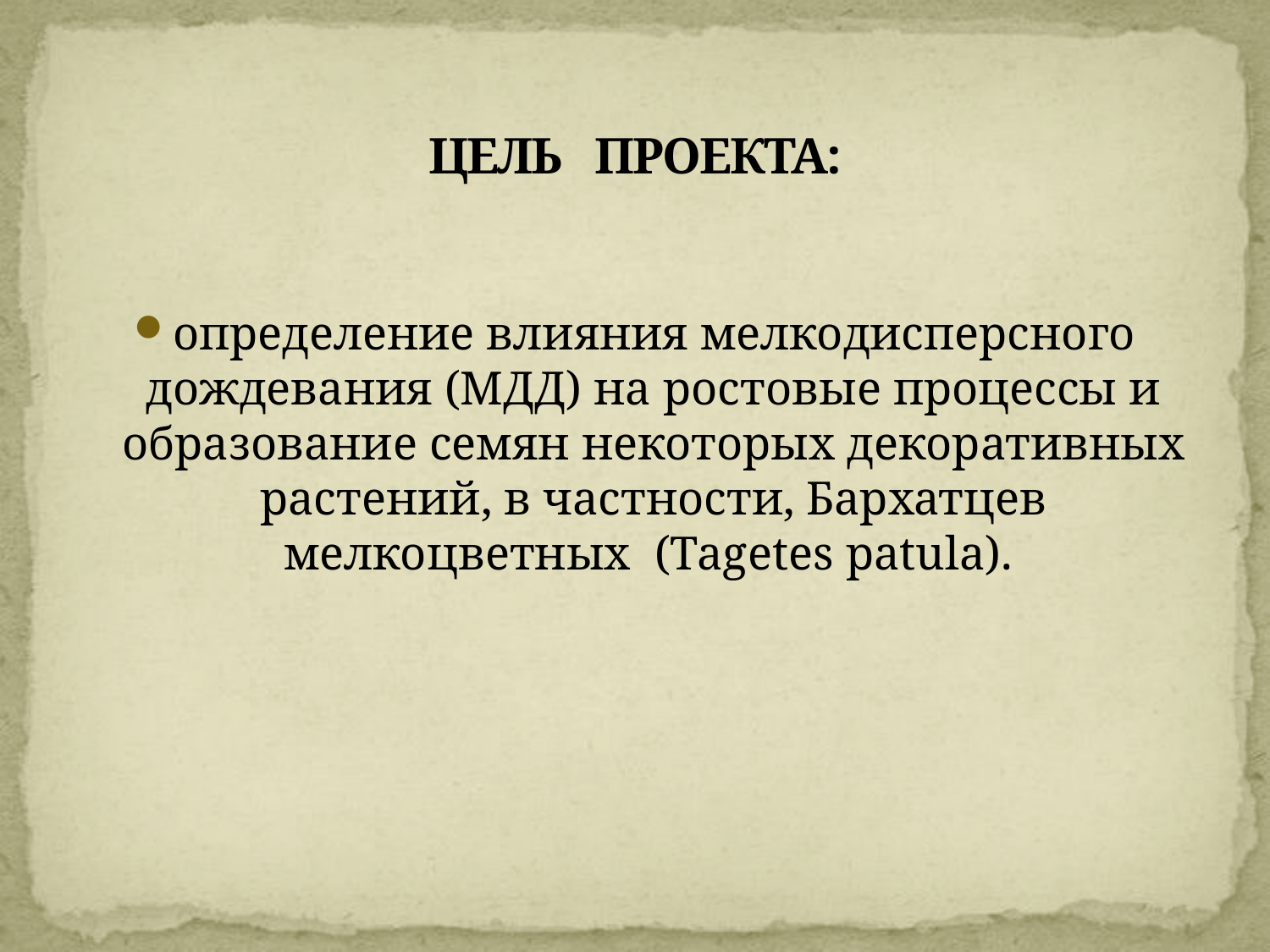

# ЦЕЛЬ   ПРОЕКТА:

определение влияния мелкодисперсного дождевания (МДД) на ростовые процессы и образование семян некоторых декоративных растений, в частности, Бархатцев мелкоцветных  (Tagetes patula).